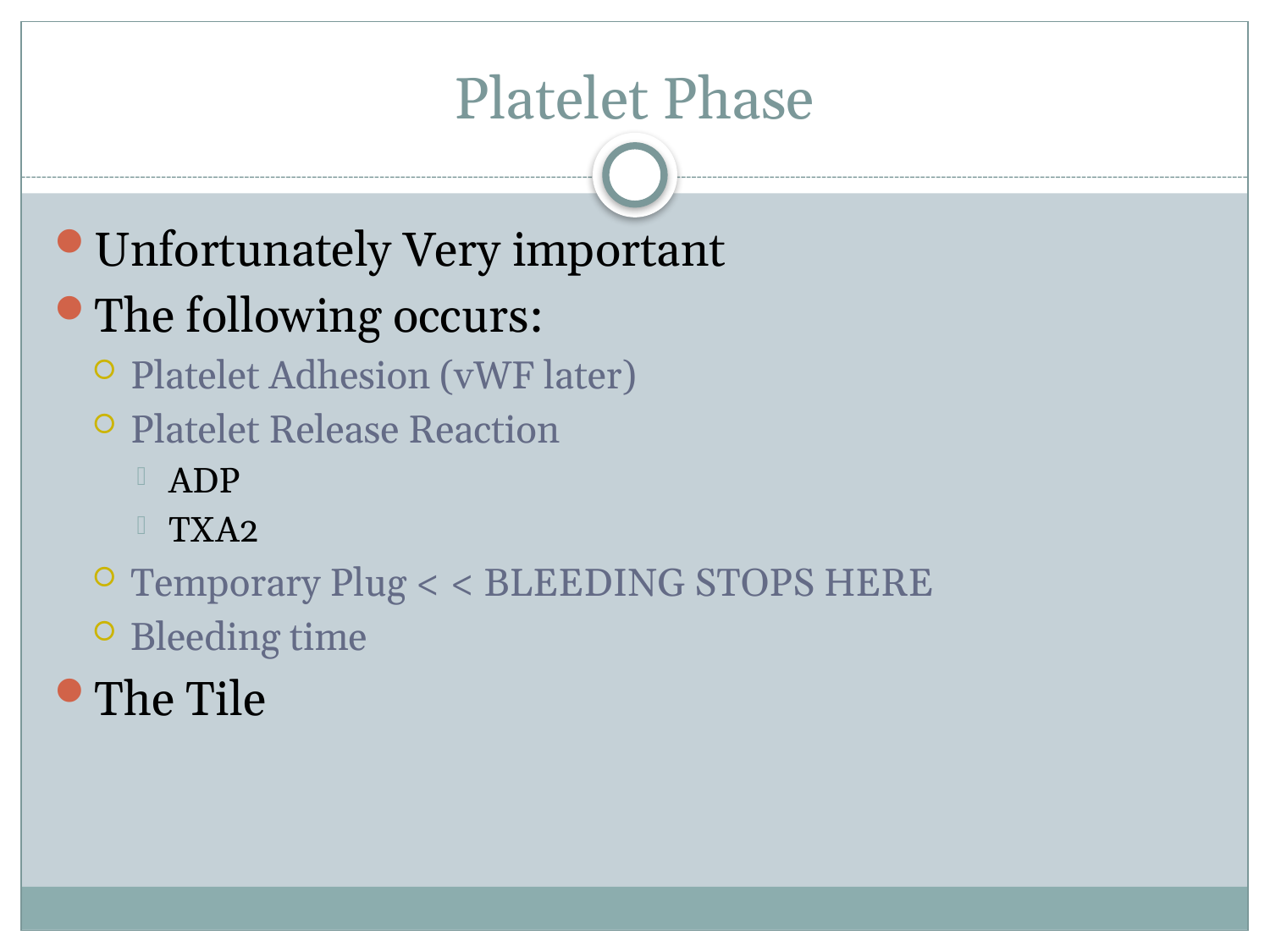

# Platelet Phase
Unfortunately Very important
The following occurs:
Platelet Adhesion (vWF later)
Platelet Release Reaction
ADP
TXA2
Temporary Plug < < BLEEDING STOPS HERE
Bleeding time
The Tile